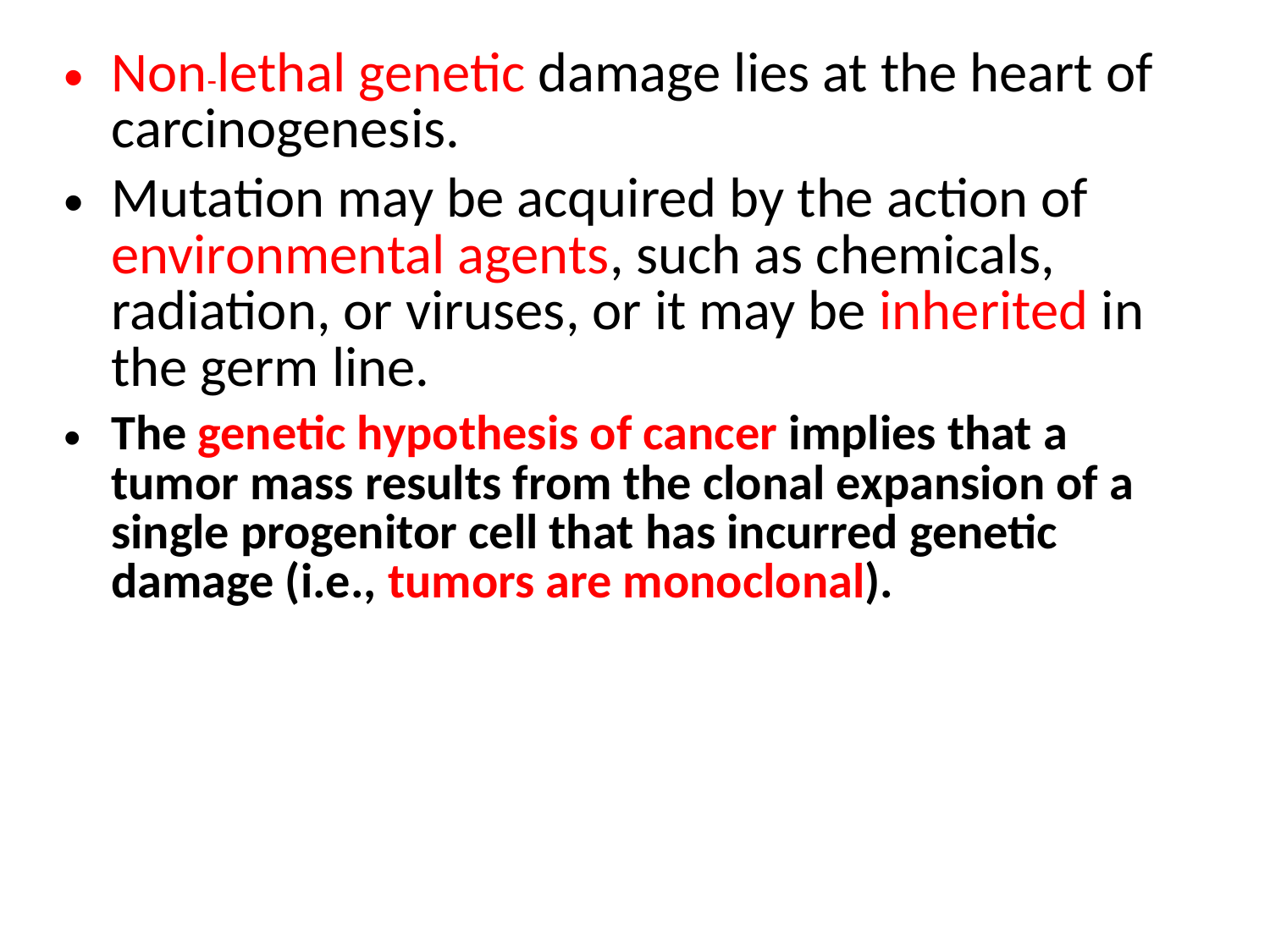

Non-lethal genetic damage lies at the heart of carcinogenesis.
Mutation may be acquired by the action of environmental agents, such as chemicals, radiation, or viruses, or it may be inherited in the germ line.
The genetic hypothesis of cancer implies that a tumor mass results from the clonal expansion of a single progenitor cell that has incurred genetic damage (i.e., tumors are monoclonal).